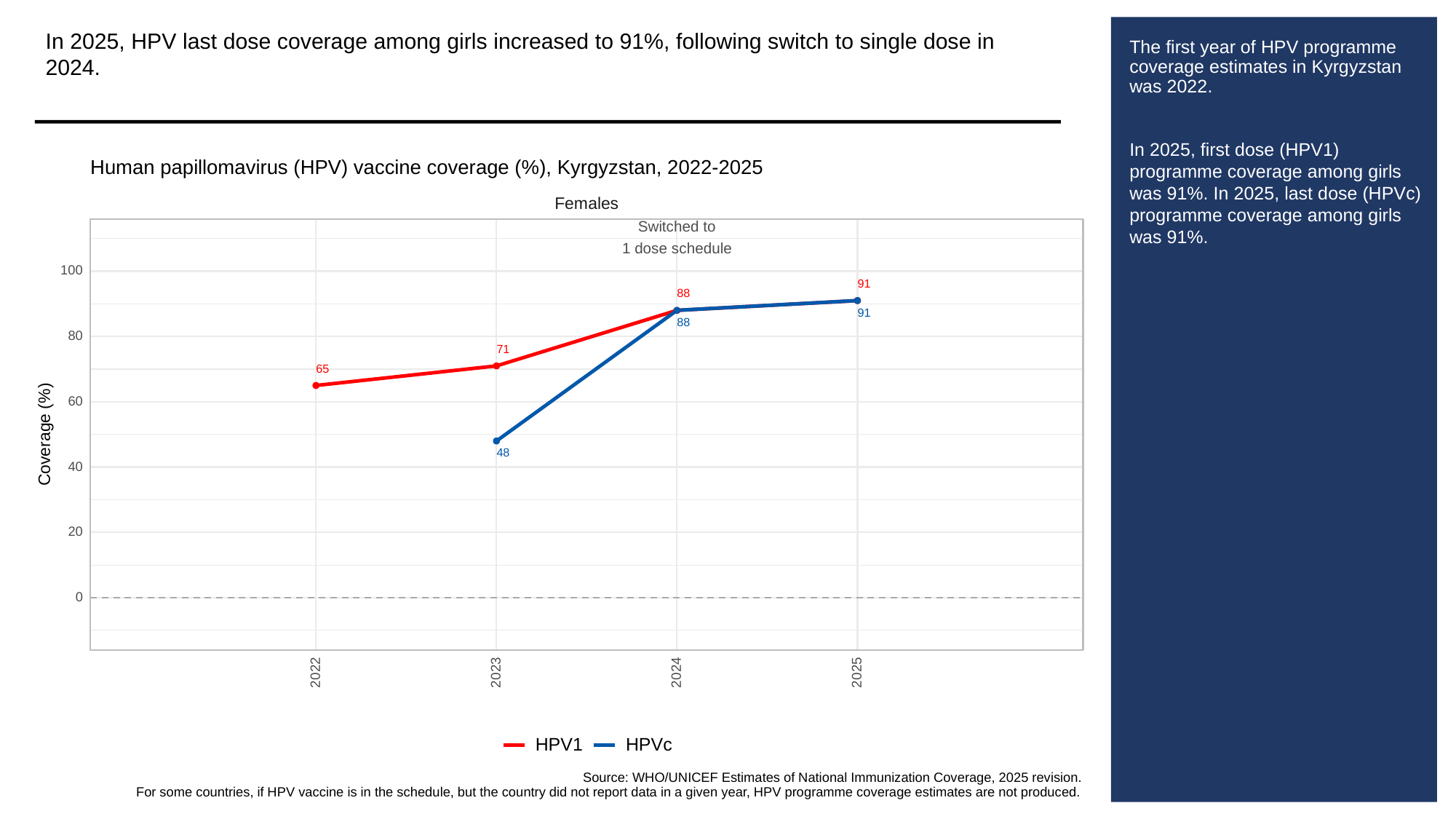

In 2025, HPV last dose coverage among girls increased to 91%, following switch to single dose in 2024.
# The first year of HPV programme coverage estimates in Kyrgyzstan was 2022.

In 2025, first dose (HPV1) programme coverage among girls was 91%. In 2025, last dose (HPVc) programme coverage among girls was 91%.

Human papillomavirus (HPV) vaccine coverage (%), Kyrgyzstan, 2022-2025
Females

Switched to

1 dose schedule
100

91
88

91
88
80

71

65

60

Coverage (%)

48
40

20

0

2023
2022
2024
2025
HPVc
HPV1

Source: WHO/UNICEF Estimates of National Immunization Coverage, 2025 revision.
For some countries, if HPV vaccine is in the schedule, but the country did not report data in a given year, HPV programme coverage estimates are not produced.